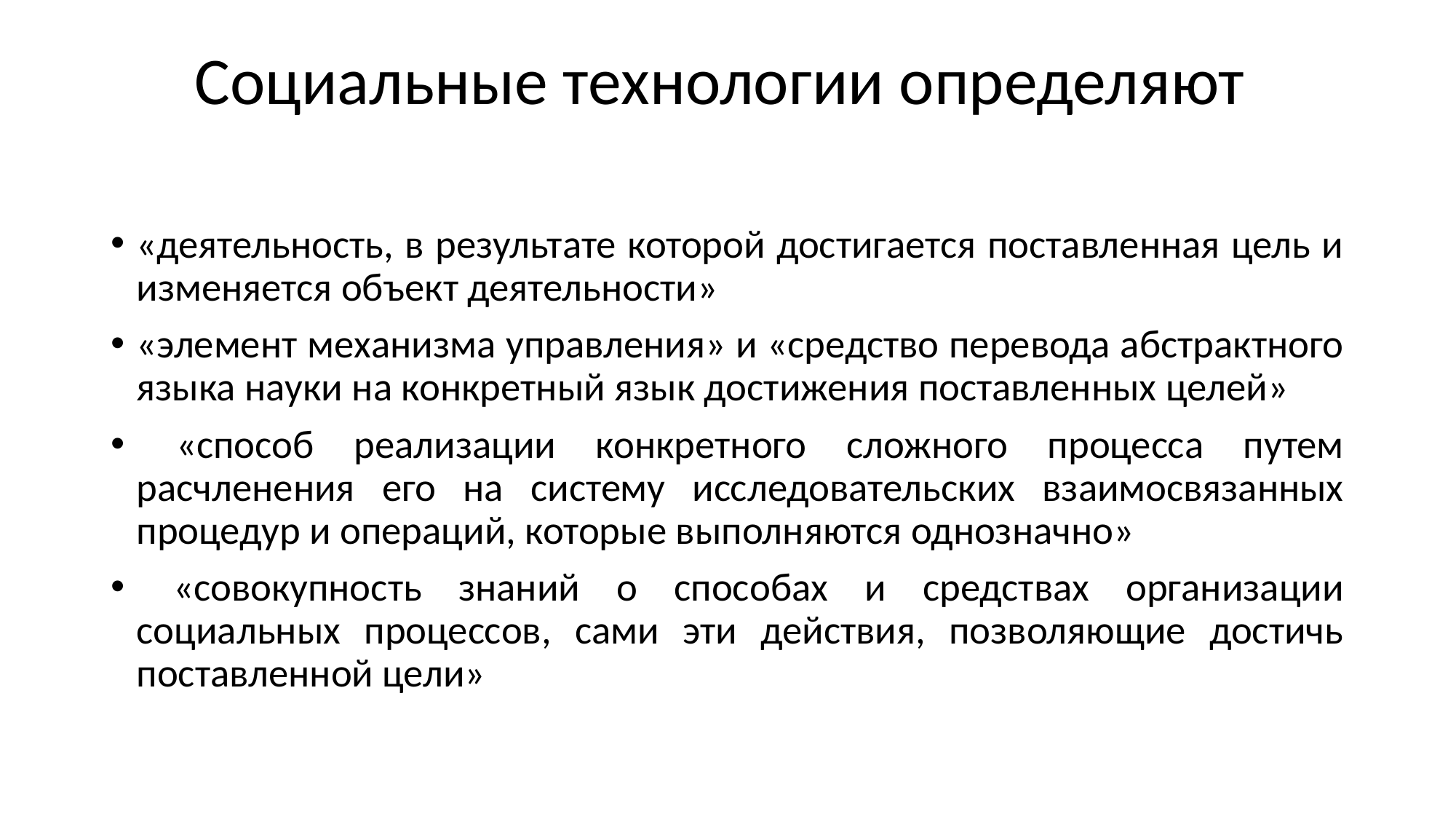

# Социальные технологии определяют
«деятельность, в результате которой достигается поставленная цель и изменяется объект деятельности»
«элемент механизма управления» и «средство перевода абстрактного языка науки на конкретный язык достижения поставленных целей»
 «способ реализации конкретного сложного процесса путем расчленения его на систему исследовательских взаимосвязанных процедур и операций, которые выполняются однозначно»
 «совокупность знаний о способах и средствах организации социальных процессов, сами эти действия, позволяющие достичь поставленной цели»